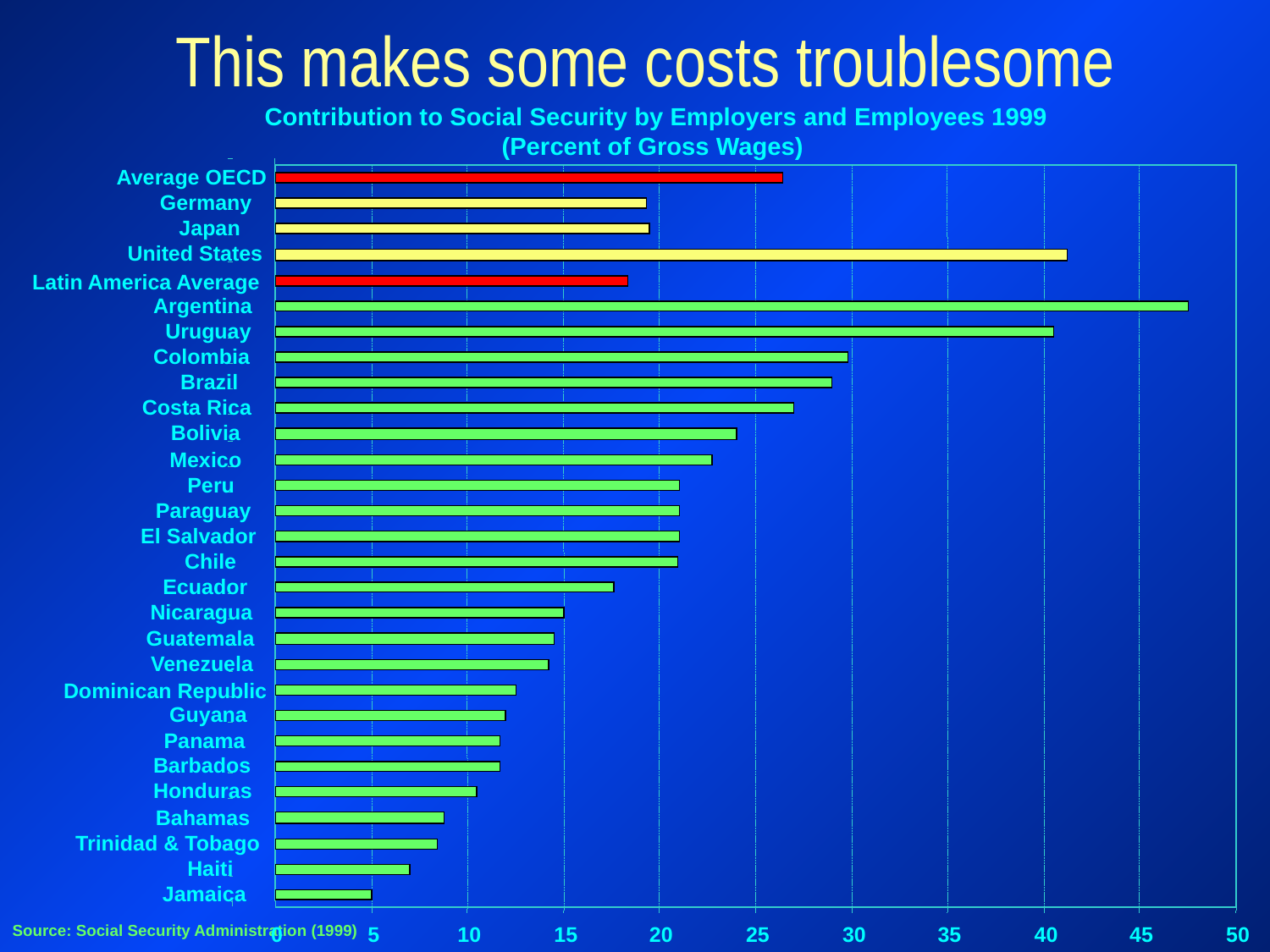

# This makes some costs troublesome
Contribution to Social Security by Employers and Employees 1999
(Percent of Gross Wages)

Average OECD

Germany

Japan

United States

Latin America Average

Argentina

Uruguay

Colombia

Brazil

Costa Rica

Bolivia

Mexico

Peru

Paraguay

El Salvador

Chile

Ecuador

Nicaragua

Guatemala

Venezuela

Dominican Republic

Guyana

Panama

Barbados

Honduras

Bahamas

Trinidad & Tobago

Haiti

Jamaica

Source: Social Security Administration (1999)
0
5
10
15
20
25
30
35
40
45
50